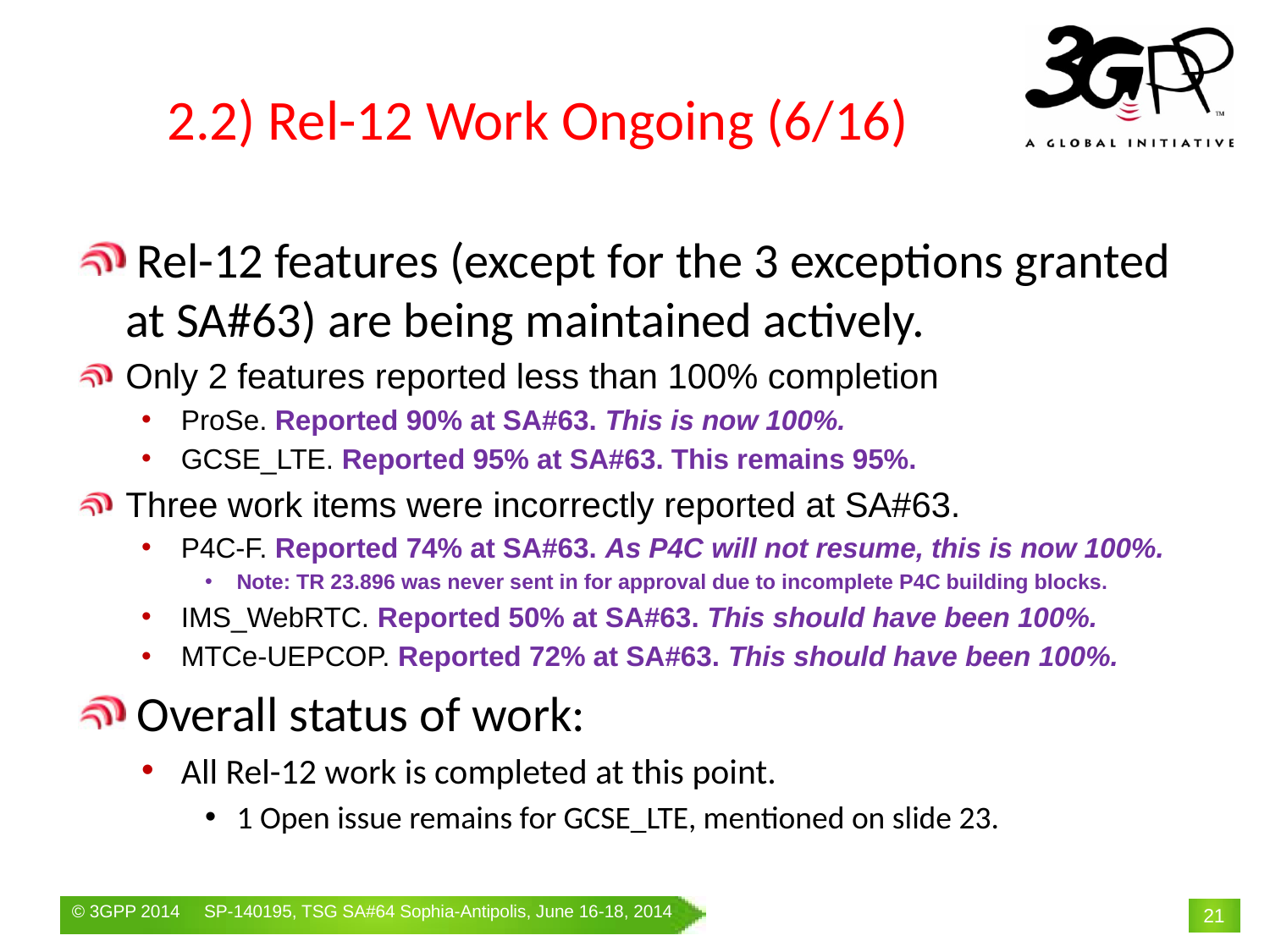

# 2.2) Rel-12 Work Ongoing (6/16)
 Rel-12 features (except for the 3 exceptions granted at SA#63) are being maintained actively.
Only 2 features reported less than 100% completion
ProSe. Reported 90% at SA#63. This is now 100%.
GCSE_LTE. Reported 95% at SA#63. This remains 95%.
Three work items were incorrectly reported at SA#63.
P4C-F. Reported 74% at SA#63. As P4C will not resume, this is now 100%.
Note: TR 23.896 was never sent in for approval due to incomplete P4C building blocks.
IMS_WebRTC. Reported 50% at SA#63. This should have been 100%.
MTCe-UEPCOP. Reported 72% at SA#63. This should have been 100%.
 Overall status of work:
All Rel-12 work is completed at this point.
1 Open issue remains for GCSE_LTE, mentioned on slide 23.